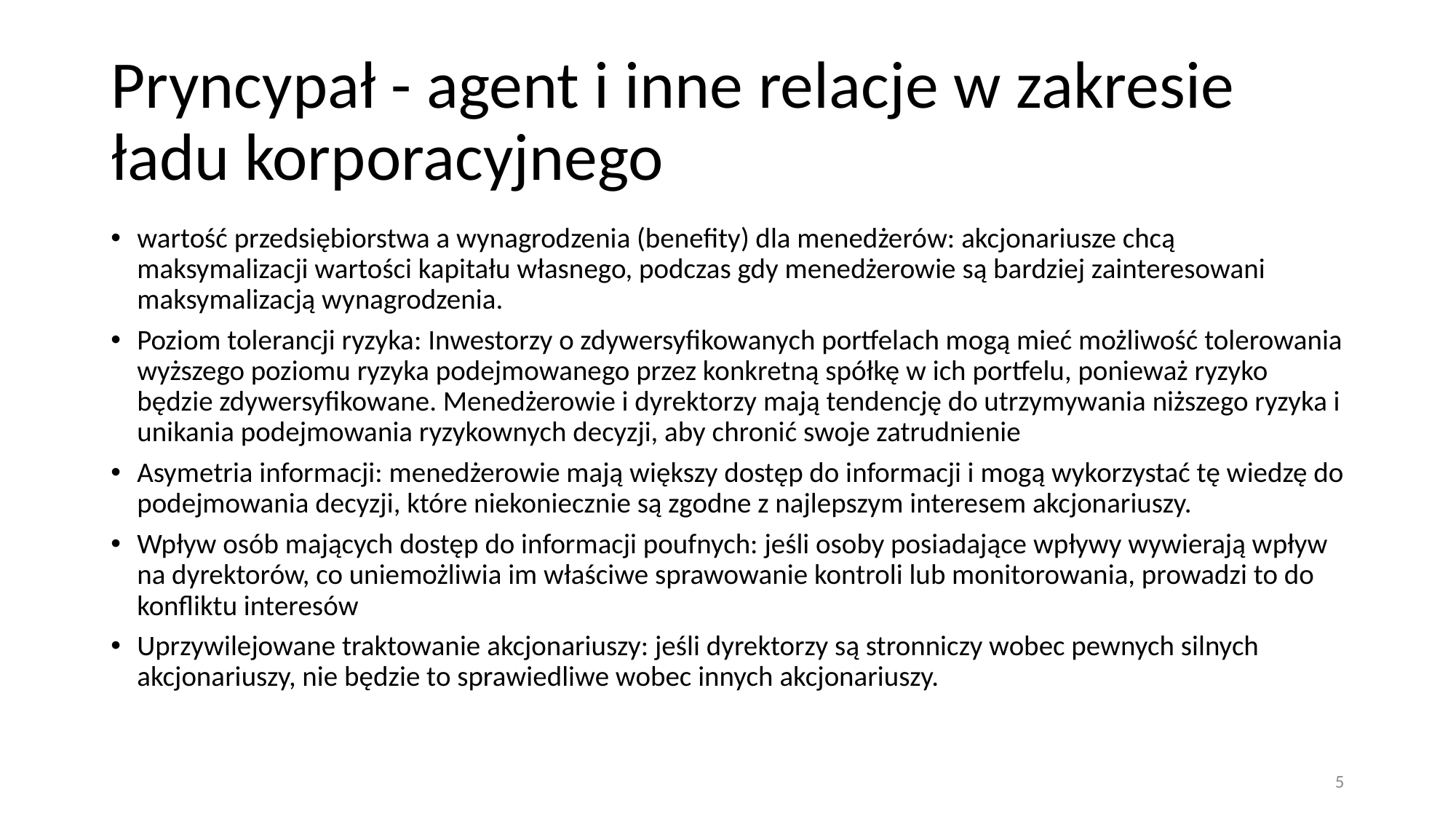

# Pryncypał - agent i inne relacje w zakresie ładu korporacyjnego
wartość przedsiębiorstwa a wynagrodzenia (benefity) dla menedżerów: akcjonariusze chcą maksymalizacji wartości kapitału własnego, podczas gdy menedżerowie są bardziej zainteresowani maksymalizacją wynagrodzenia.
Poziom tolerancji ryzyka: Inwestorzy o zdywersyfikowanych portfelach mogą mieć możliwość tolerowania wyższego poziomu ryzyka podejmowanego przez konkretną spółkę w ich portfelu, ponieważ ryzyko będzie zdywersyfikowane. Menedżerowie i dyrektorzy mają tendencję do utrzymywania niższego ryzyka i unikania podejmowania ryzykownych decyzji, aby chronić swoje zatrudnienie
Asymetria informacji: menedżerowie mają większy dostęp do informacji i mogą wykorzystać tę wiedzę do podejmowania decyzji, które niekoniecznie są zgodne z najlepszym interesem akcjonariuszy.
Wpływ osób mających dostęp do informacji poufnych: jeśli osoby posiadające wpływy wywierają wpływ na dyrektorów, co uniemożliwia im właściwe sprawowanie kontroli lub monitorowania, prowadzi to do konfliktu interesów
Uprzywilejowane traktowanie akcjonariuszy: jeśli dyrektorzy są stronniczy wobec pewnych silnych akcjonariuszy, nie będzie to sprawiedliwe wobec innych akcjonariuszy.
5